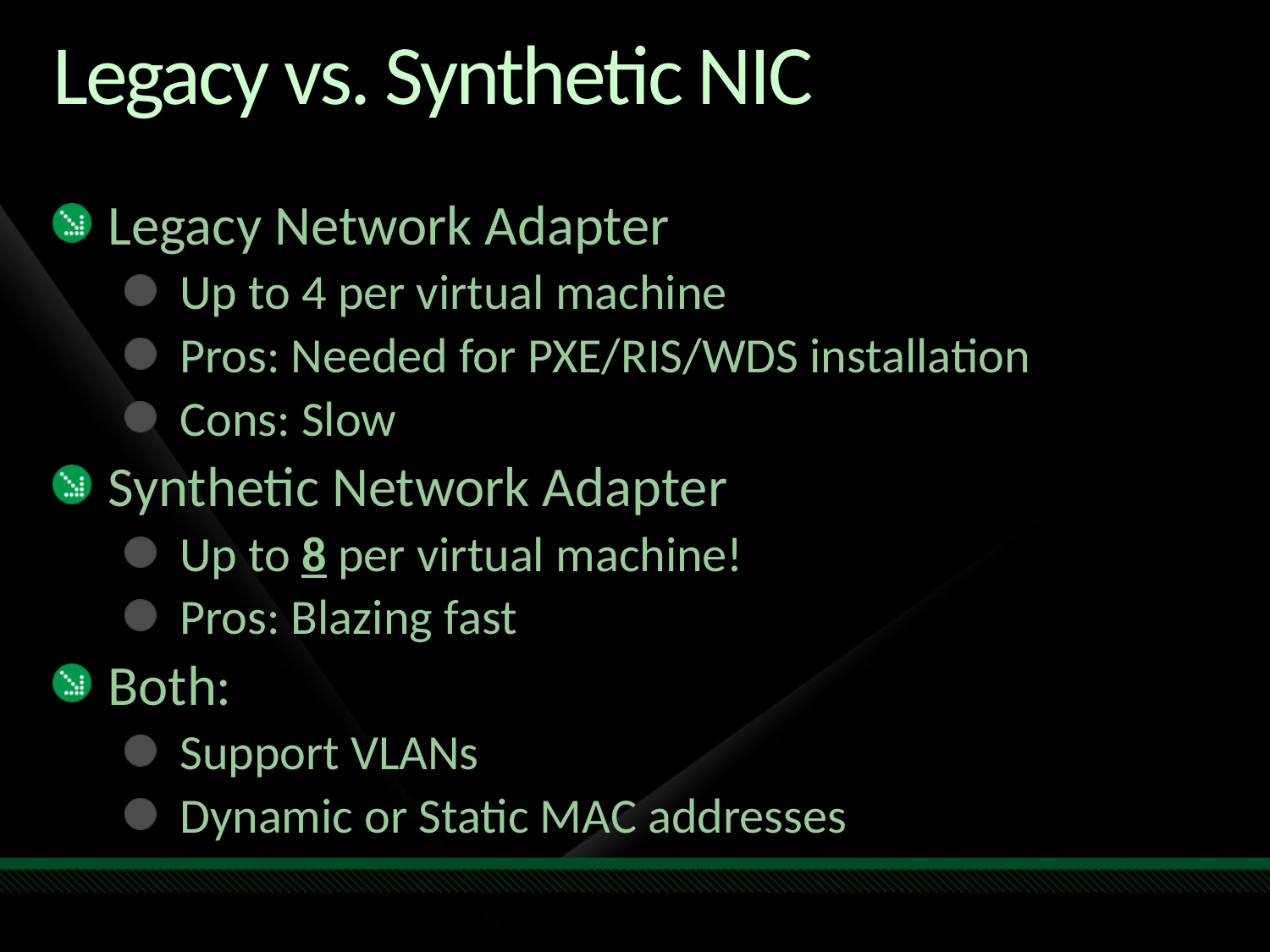

# Legacy vs. Synthetic NIC
Legacy Network Adapter
Up to 4 per virtual machine
Pros: Needed for PXE/RIS/WDS installation
Cons: Slow
Synthetic Network Adapter
Up to 8 per virtual machine!
Pros: Blazing fast
Both:
Support VLANs
Dynamic or Static MAC addresses